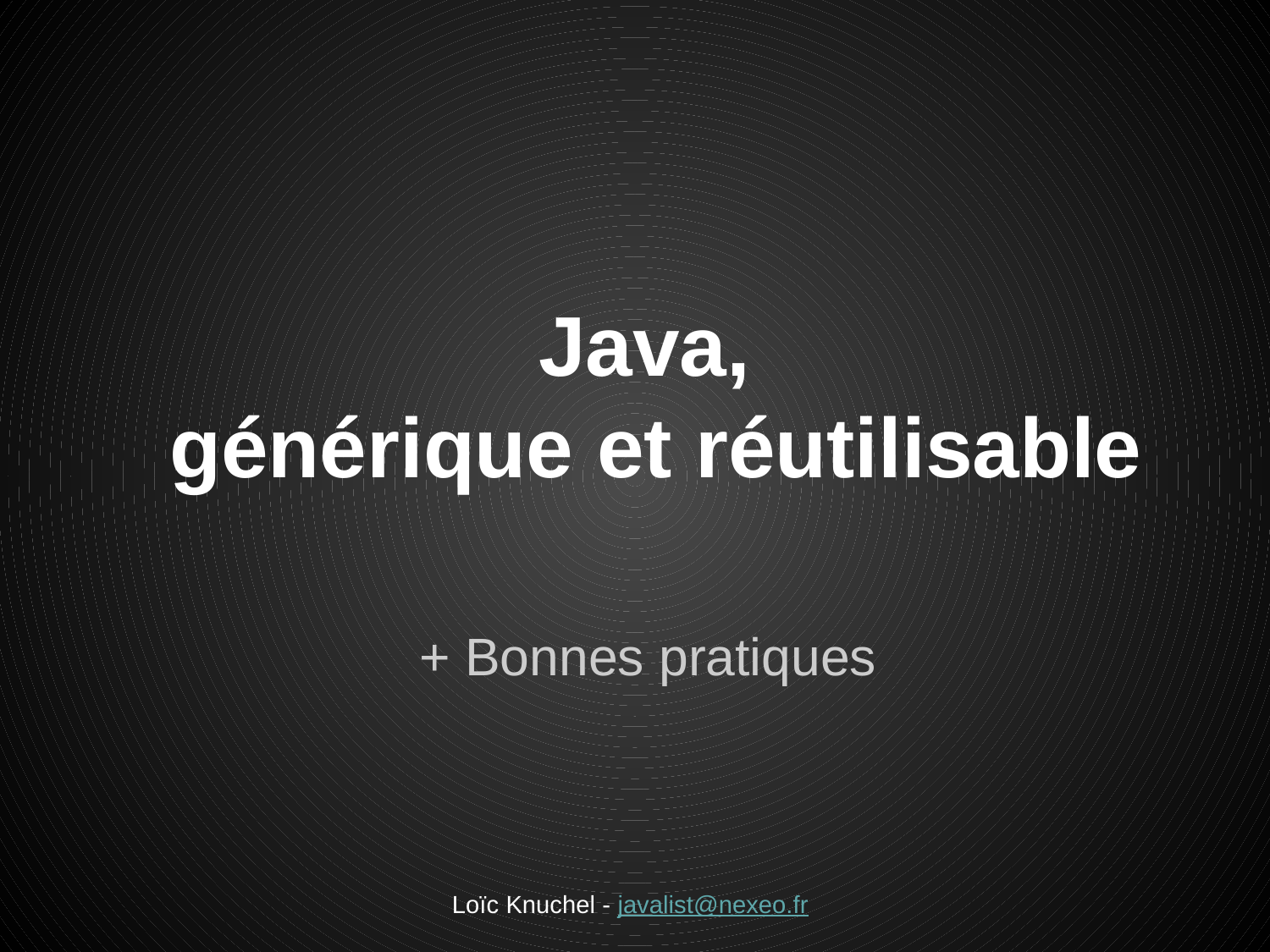

# Java,
générique et réutilisable
+ Bonnes pratiques
Loïc Knuchel - javalist@nexeo.fr